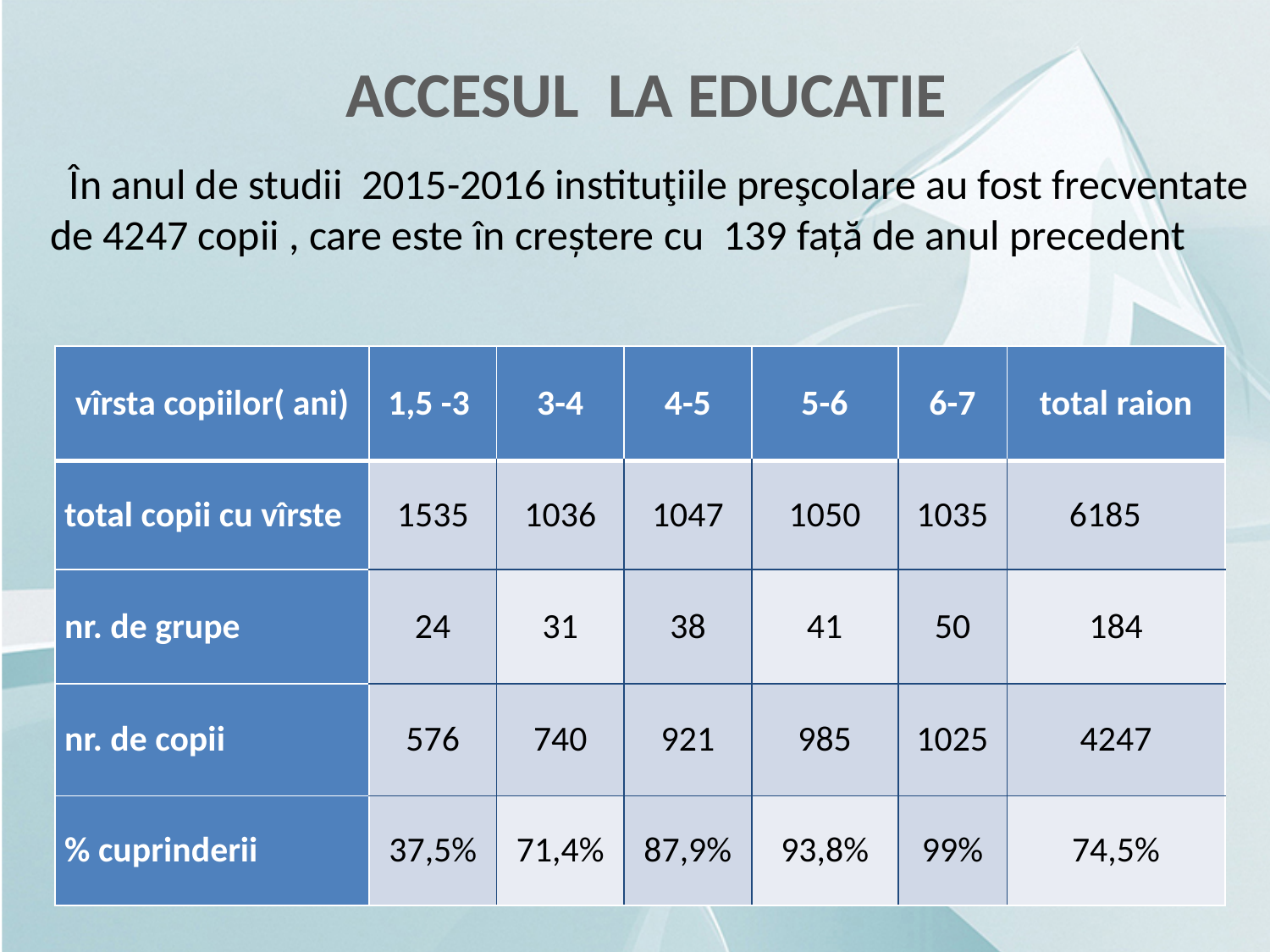

ACCESUL  LA EDUCATIE
  În anul de studii  2015-2016 instituţiile preşcolare au fost frecventate de 4247 copii , care este în creștere cu  139 față de anul precedent
| vîrsta copiilor( ani) | 1,5 -3 | 3-4 | 4-5 | 5-6 | 6-7 | total raion |
| --- | --- | --- | --- | --- | --- | --- |
| total copii cu vîrste | 1535 | 1036 | 1047 | 1050 | 1035 | 6185 |
| nr. de grupe | 24 | 31 | 38 | 41 | 50 | 184 |
| nr. de copii | 576 | 740 | 921 | 985 | 1025 | 4247 |
| % cuprinderii | 37,5% | 71,4% | 87,9% | 93,8% | 99% | 74,5% |